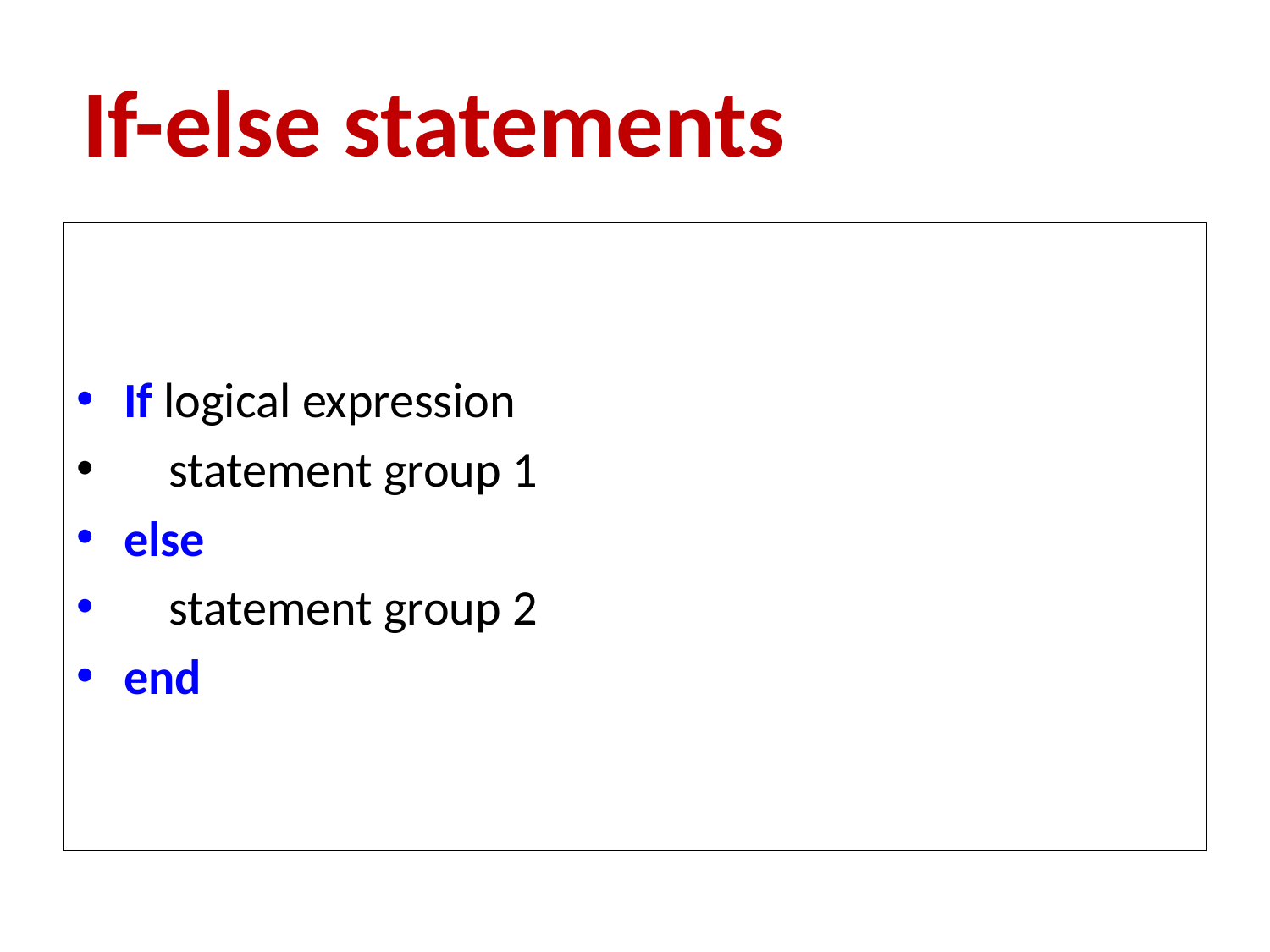

# If-else statements
If logical expression
    statement group 1
else
    statement group 2
end